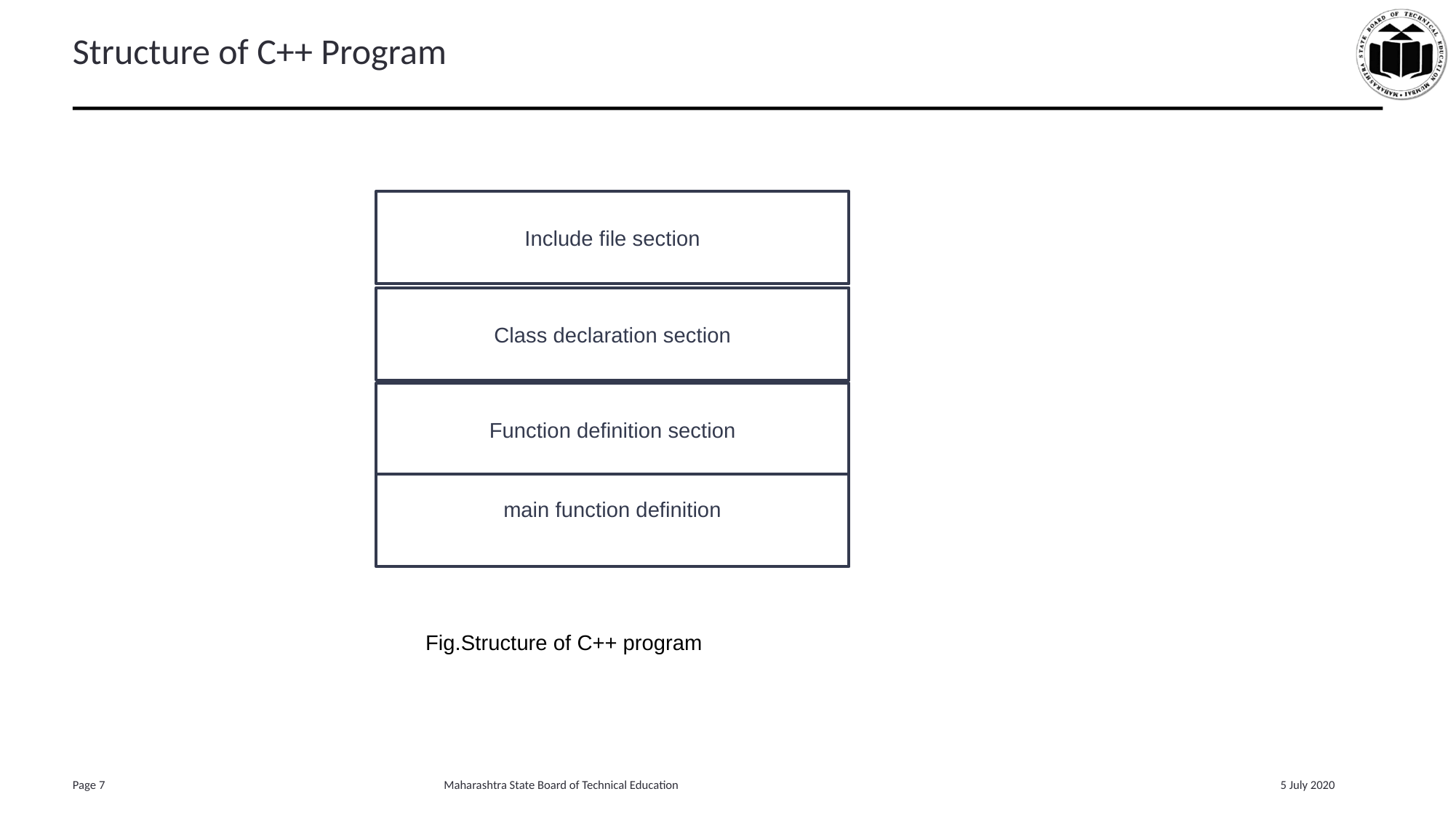

# Structure of C++ Program
Include file section

Class declaration section

Function definition section

main function definition
Fig.Structure of C++ program